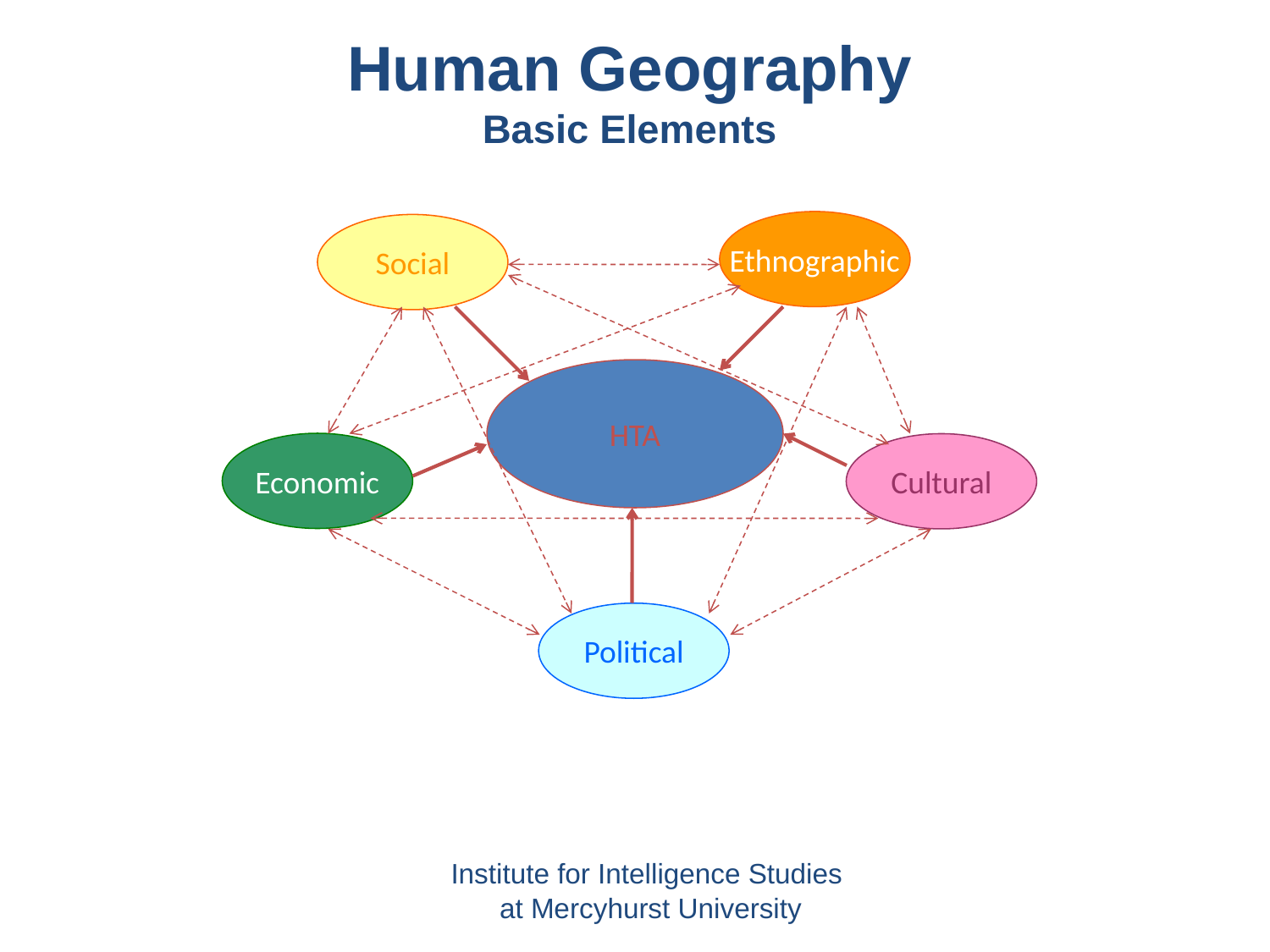

Human Geography
Basic Elements
Ethnographic
Social

HTA
Economic

Cultural

Political